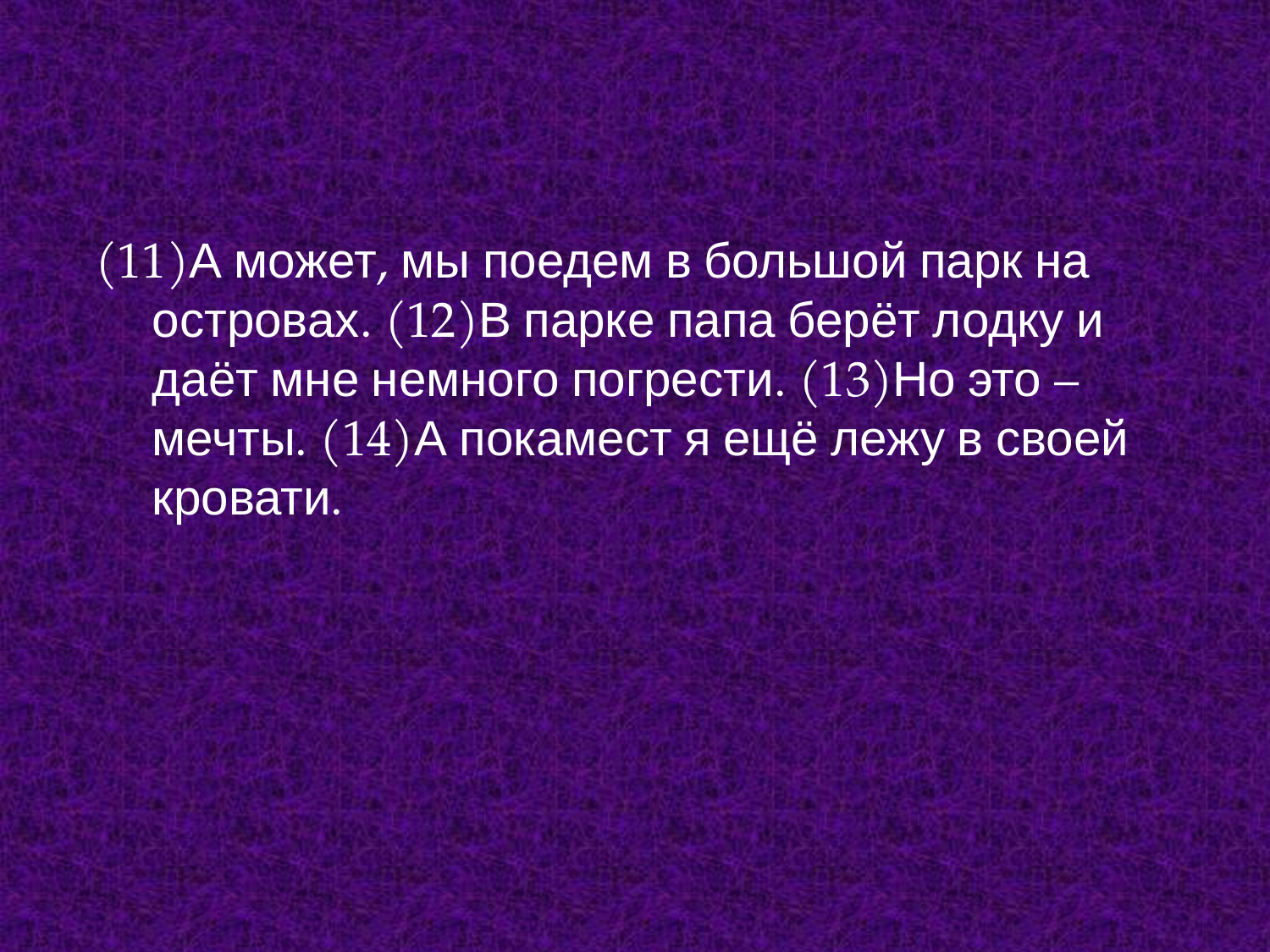

(11)А может, мы поедем в большой парк на островах. (12)В парке папа берёт лодку и даёт мне немного погрести. (13)Но это – мечты. (14)А покамест я ещё лежу в своей кровати.